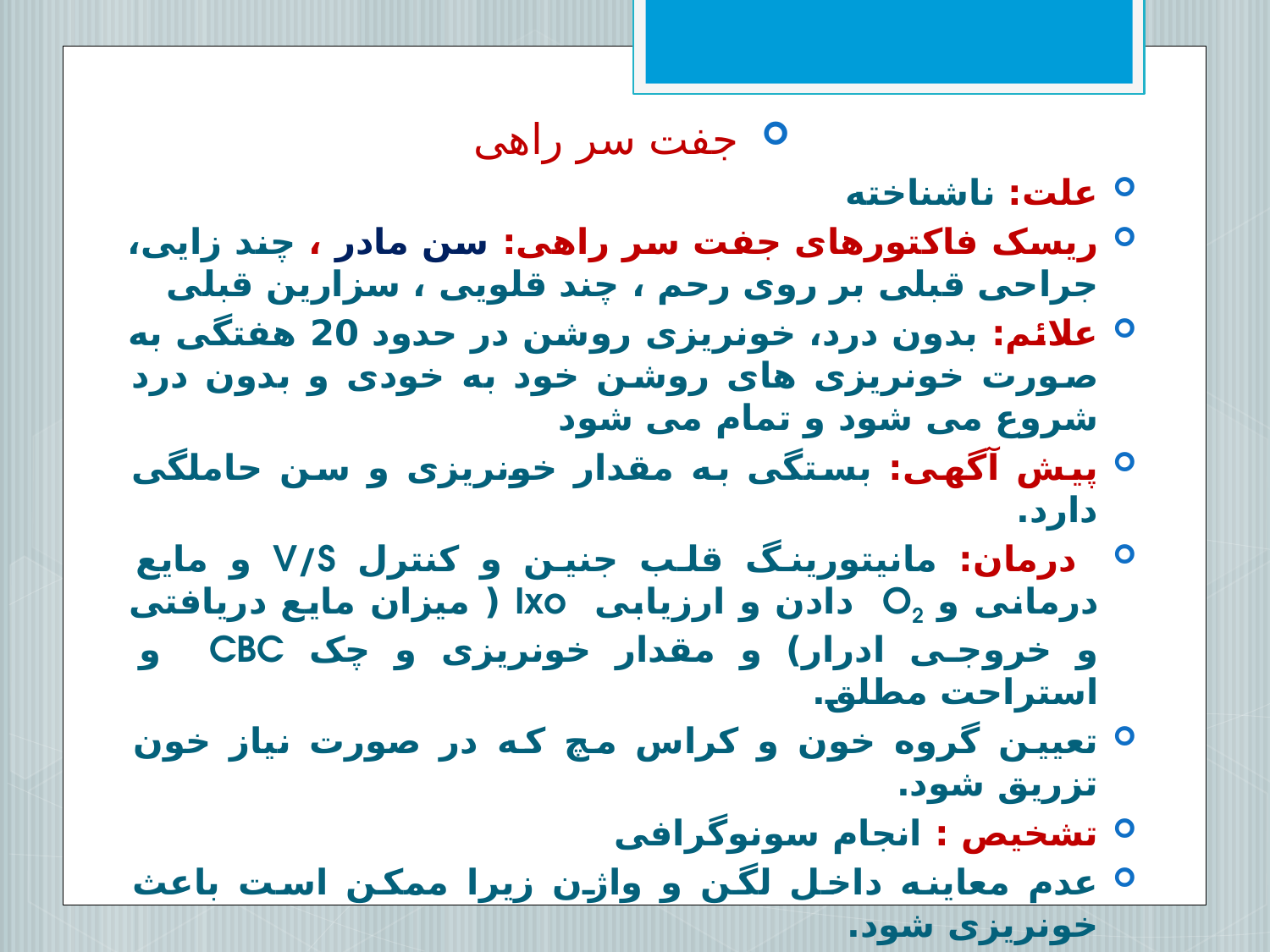

جفت سر راهی
علت: ناشناخته
ریسک فاکتورهای جفت سر راهی: سن مادر ، چند زایی، جراحی قبلی بر روی رحم ، چند قلویی ، سزارین قبلی
علائم: بدون درد، خونریزی روشن در حدود 20 هفتگی به صورت خونریزی های روشن خود به خودی و بدون درد شروع می شود و تمام می شود
پیش آگهی: بستگی به مقدار خونریزی و سن حاملگی دارد.
 درمان: مانیتورینگ قلب جنین و کنترل V/S و مایع درمانی و O2  دادن و ارزیابی  Ixo ( میزان مایع دریافتی و خروجی ادرار) و مقدار خونریزی و چک CBC  و استراحت مطلق.
تعیین گروه خون و کراس مچ که در صورت نیاز خون تزریق شود.
تشخیص : انجام سونوگرافی
عدم معاینه داخل لگن و واژن زیرا ممکن است باعث خونریزی شود.